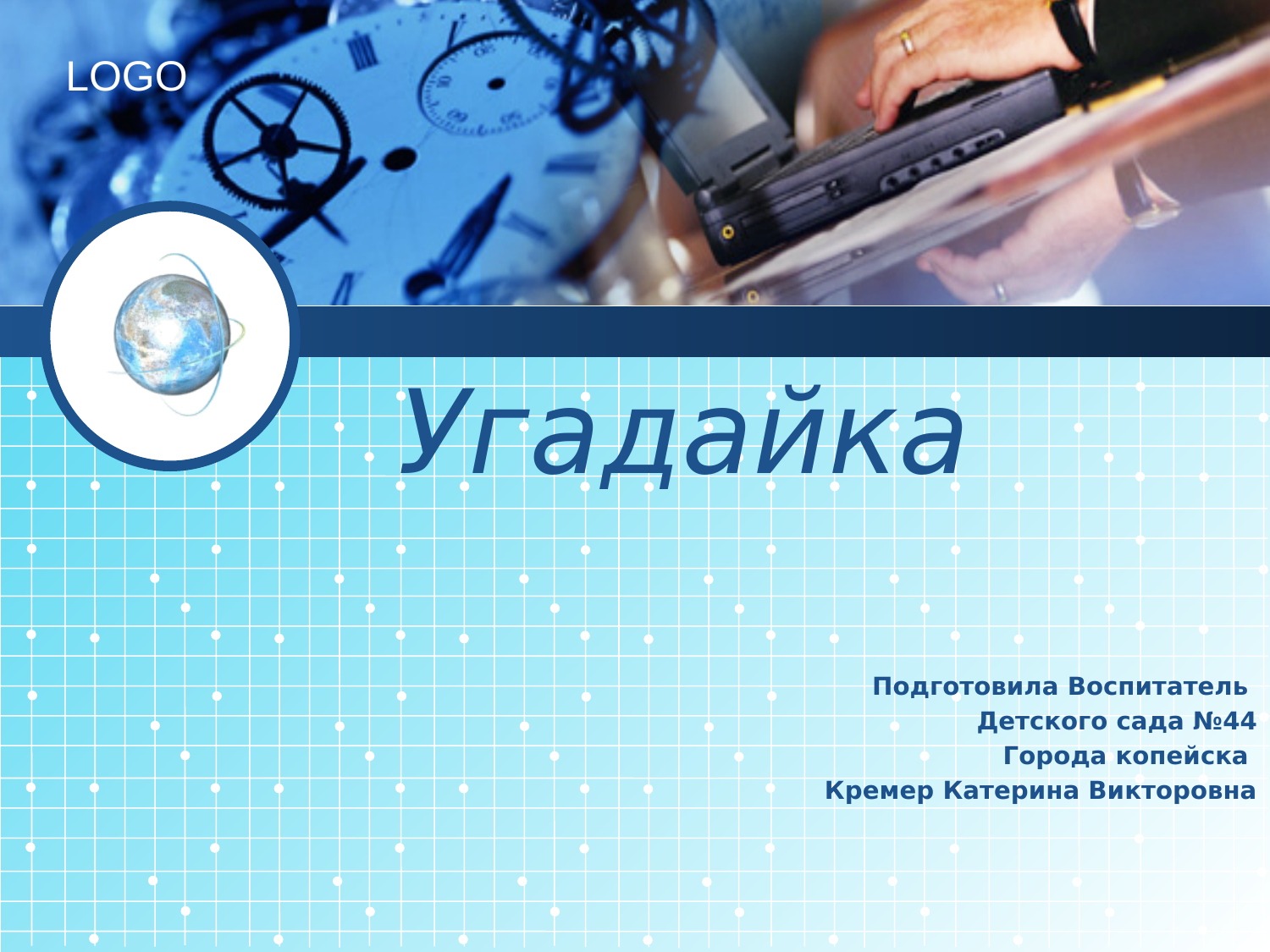

# Угадайка
Подготовила Воспитатель
Детского сада №44
Города копейска
Кремер Катерина Викторовна